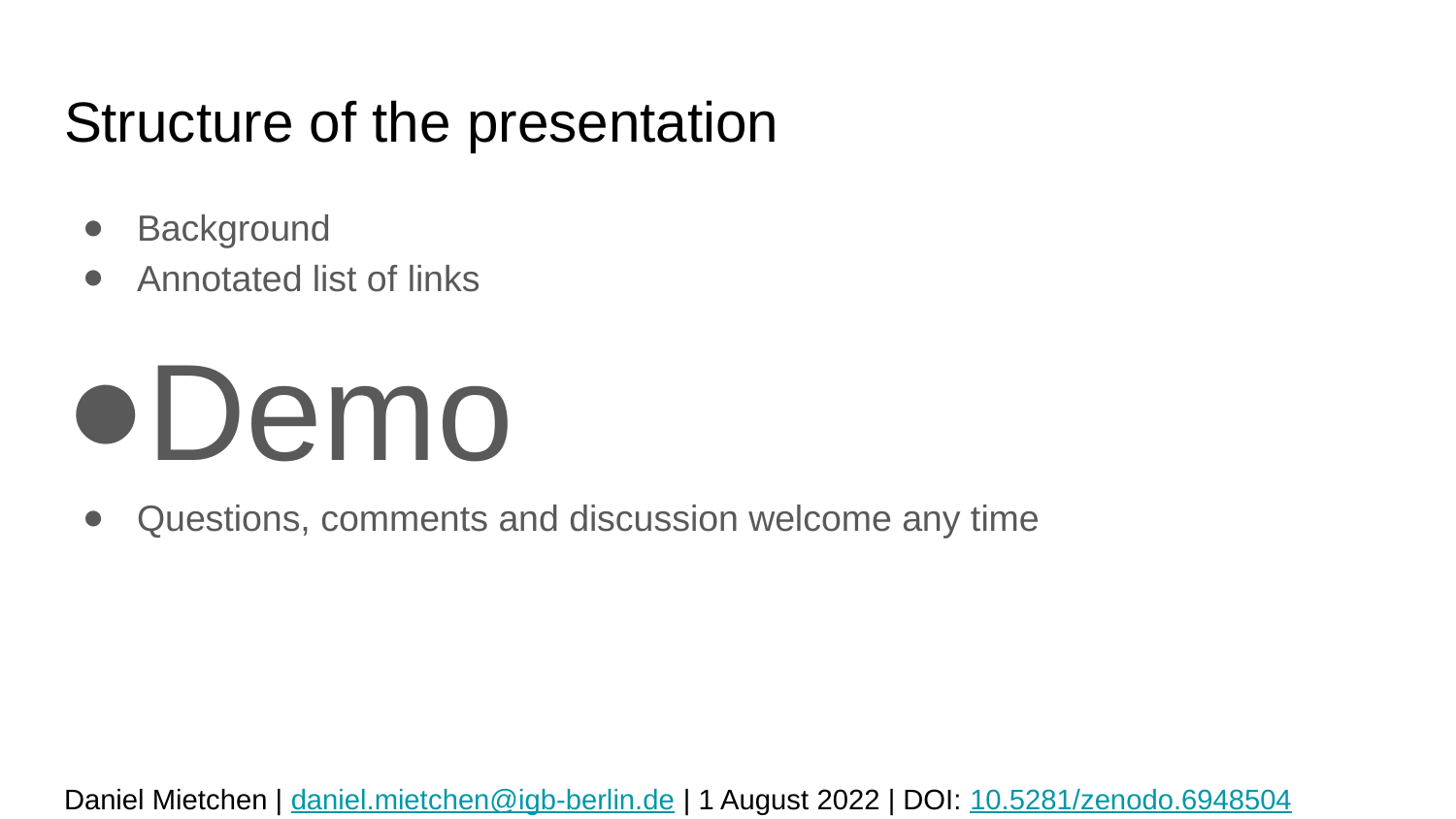

# Structure of the presentation
Background
Annotated list of links
Demo
Questions, comments and discussion welcome any time